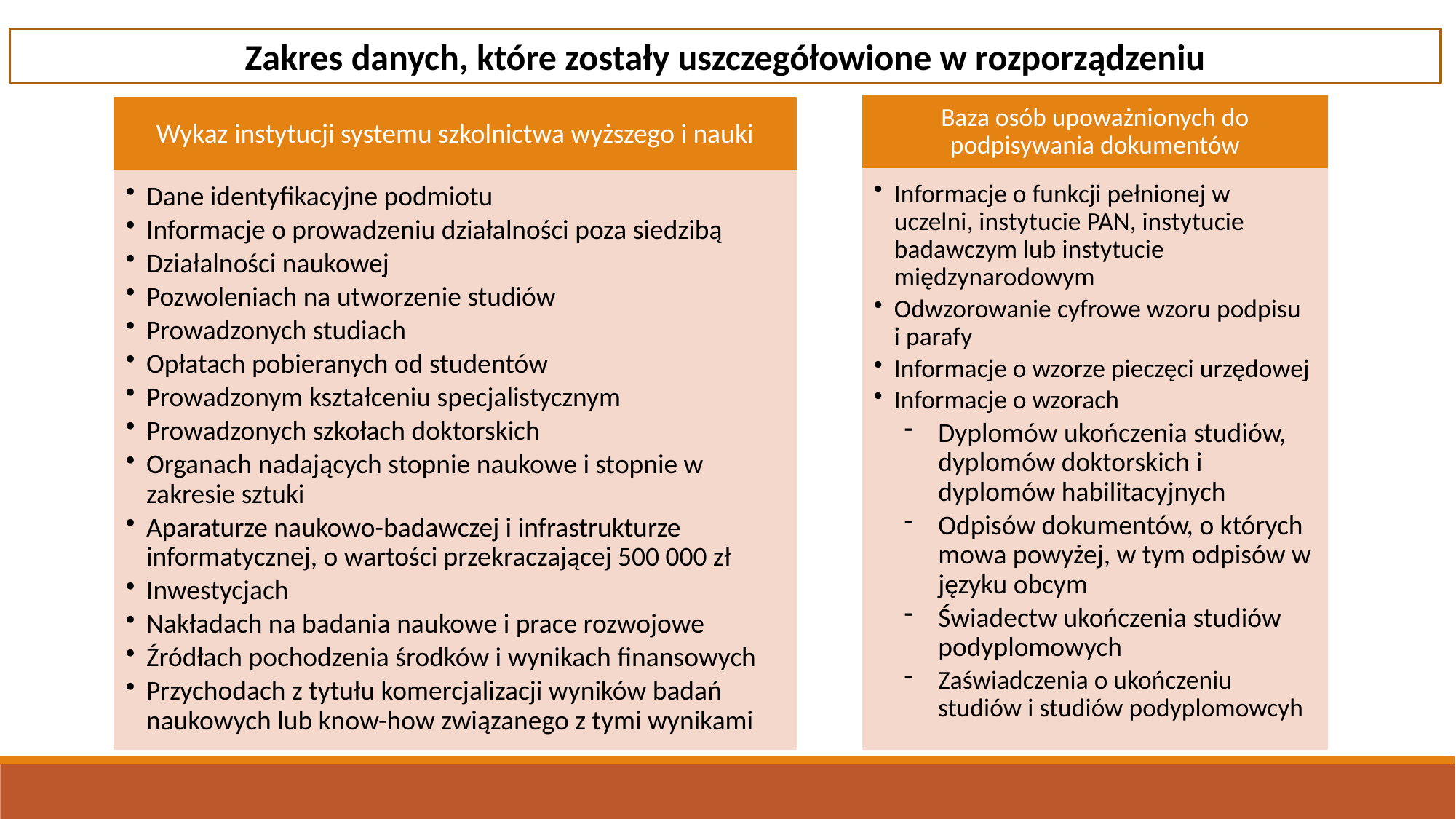

Zakres danych, które zostały uszczegółowione w rozporządzeniu

Baza osób upoważnionych do podpisywania dokumentów

Wykaz instytucji systemu szkolnictwa wyższego i nauki

Informacje o funkcji pełnionej w uczelni, instytucie PAN, instytucie badawczym lub instytucie międzynarodowym
Odwzorowanie cyfrowe wzoru podpisu i parafy
Informacje o wzorze pieczęci urzędowej
Informacje o wzorach
Dyplomów ukończenia studiów, dyplomów doktorskich i dyplomów habilitacyjnych
Odpisów dokumentów, o których mowa powyżej, w tym odpisów w języku obcym
Świadectw ukończenia studiów podyplomowych
Zaświadczenia o ukończeniu studiów i studiów podyplomowcyh

Dane identyfikacyjne podmiotu
Informacje o prowadzeniu działalności poza siedzibą
Działalności naukowej
Pozwoleniach na utworzenie studiów
Prowadzonych studiach
Opłatach pobieranych od studentów
Prowadzonym kształceniu specjalistycznym
Prowadzonych szkołach doktorskich
Organach nadających stopnie naukowe i stopnie w zakresie sztuki
Aparaturze naukowo-badawczej i infrastrukturze informatycznej, o wartości przekraczającej 500 000 zł
Inwestycjach
Nakładach na badania naukowe i prace rozwojowe
Źródłach pochodzenia środków i wynikach finansowych
Przychodach z tytułu komercjalizacji wyników badań naukowych lub know-how związanego z tymi wynikami